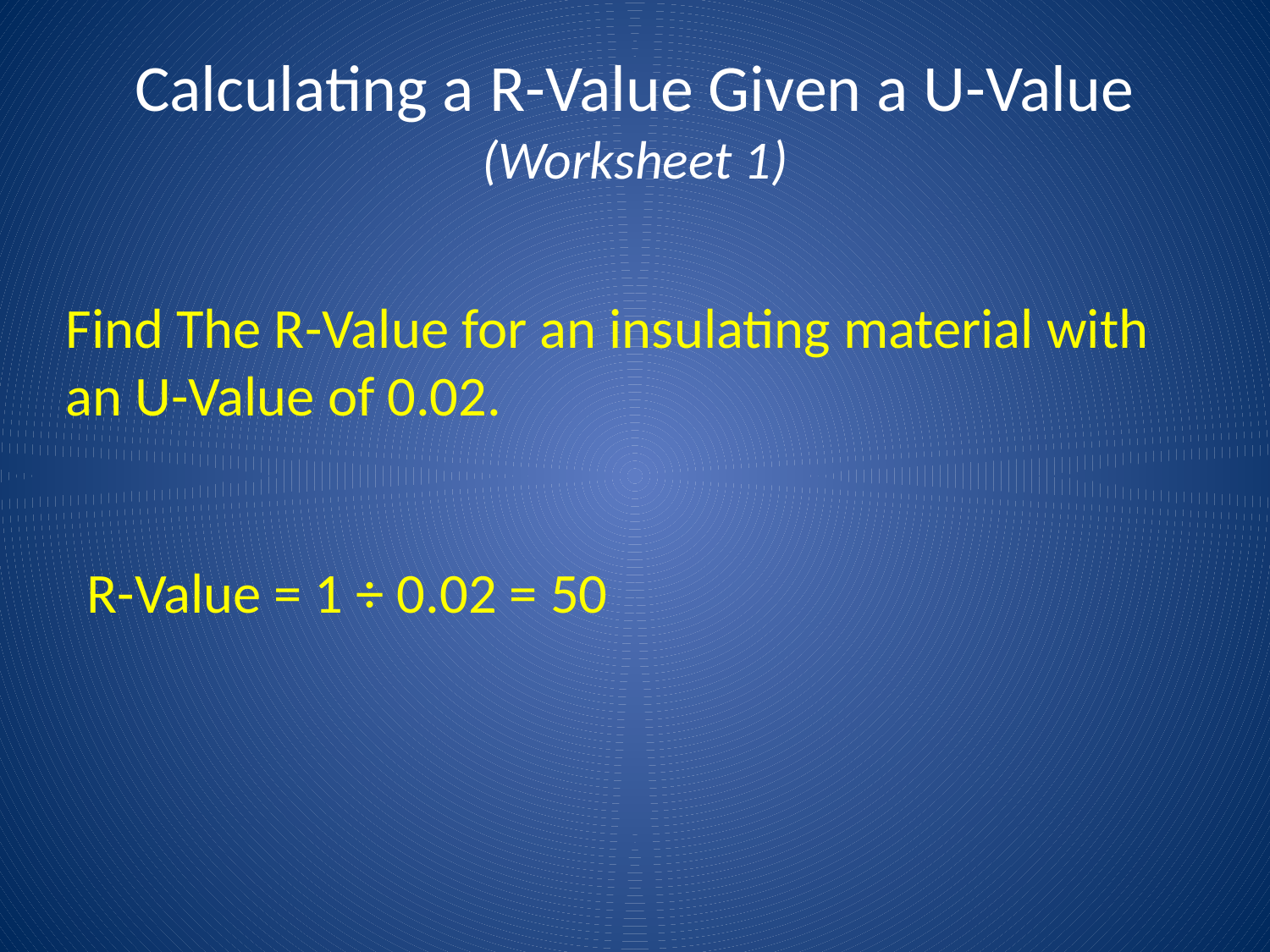

# Calculating a R-Value Given a U-Value (Worksheet 1)
Find The R-Value for an insulating material with an U-Value of 0.02.

R-Value = 1 ÷ 0.02 = 50